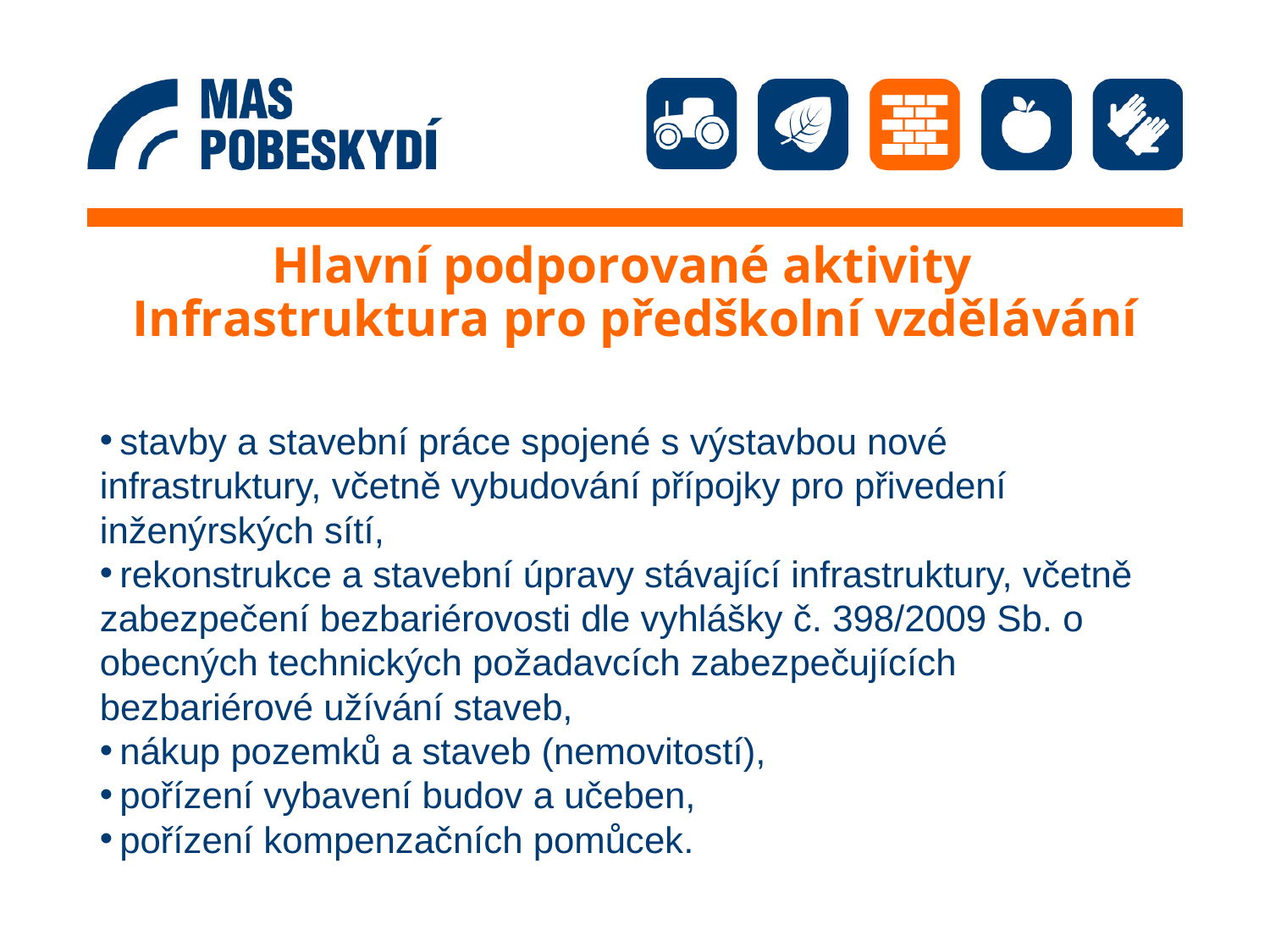

# Hlavní podporované aktivity Infrastruktura pro předškolní vzdělávání
 stavby a stavební práce spojené s výstavbou nové infrastruktury, včetně vybudování přípojky pro přivedení inženýrských sítí,
 rekonstrukce a stavební úpravy stávající infrastruktury, včetně zabezpečení bezbariérovosti dle vyhlášky č. 398/2009 Sb. o obecných technických požadavcích zabezpečujících bezbariérové užívání staveb,
 nákup pozemků a staveb (nemovitostí),
 pořízení vybavení budov a učeben,
 pořízení kompenzačních pomůcek.